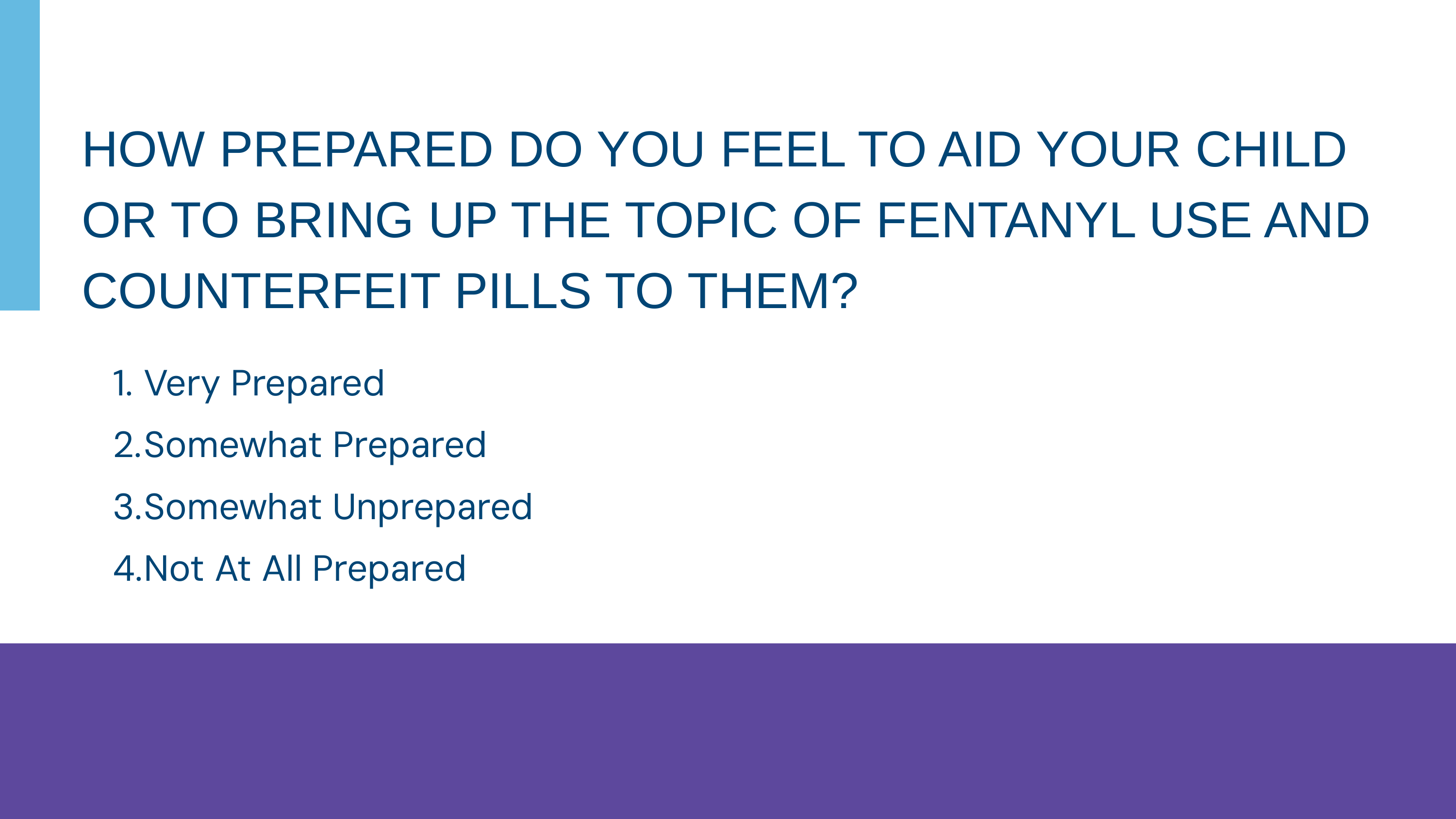

HOW PREPARED DO YOU FEEL TO AID YOUR CHILD OR TO BRING UP THE TOPIC OF FENTANYL USE AND COUNTERFEIT PILLS TO THEM?
Very Prepared
Somewhat Prepared
Somewhat Unprepared
Not At All Prepared